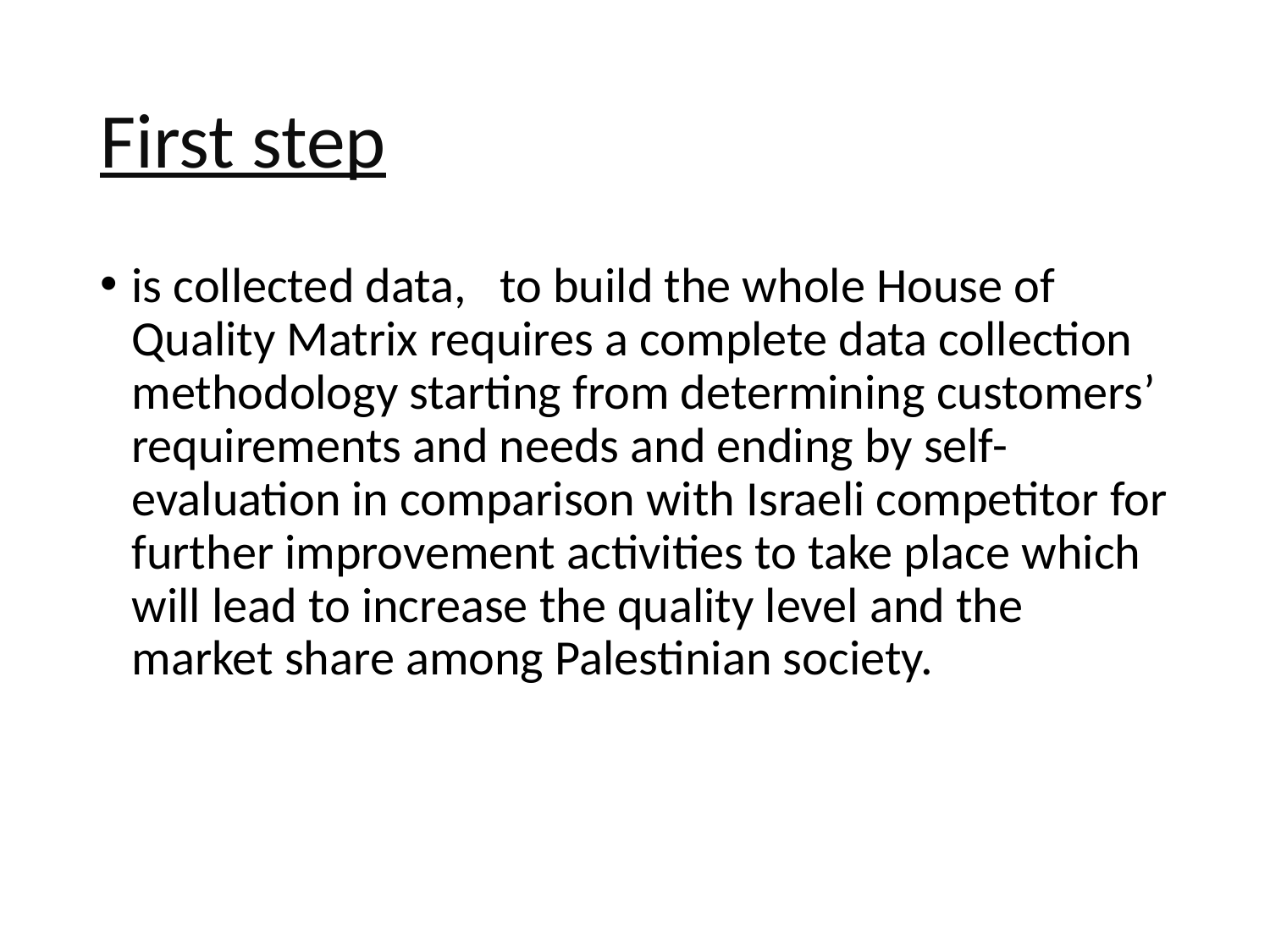

# First step
is collected data,   to build the whole House of Quality Matrix requires a complete data collection methodology starting from determining customers’ requirements and needs and ending by self-evaluation in comparison with Israeli competitor for further improvement activities to take place which will lead to increase the quality level and the market share among Palestinian society.